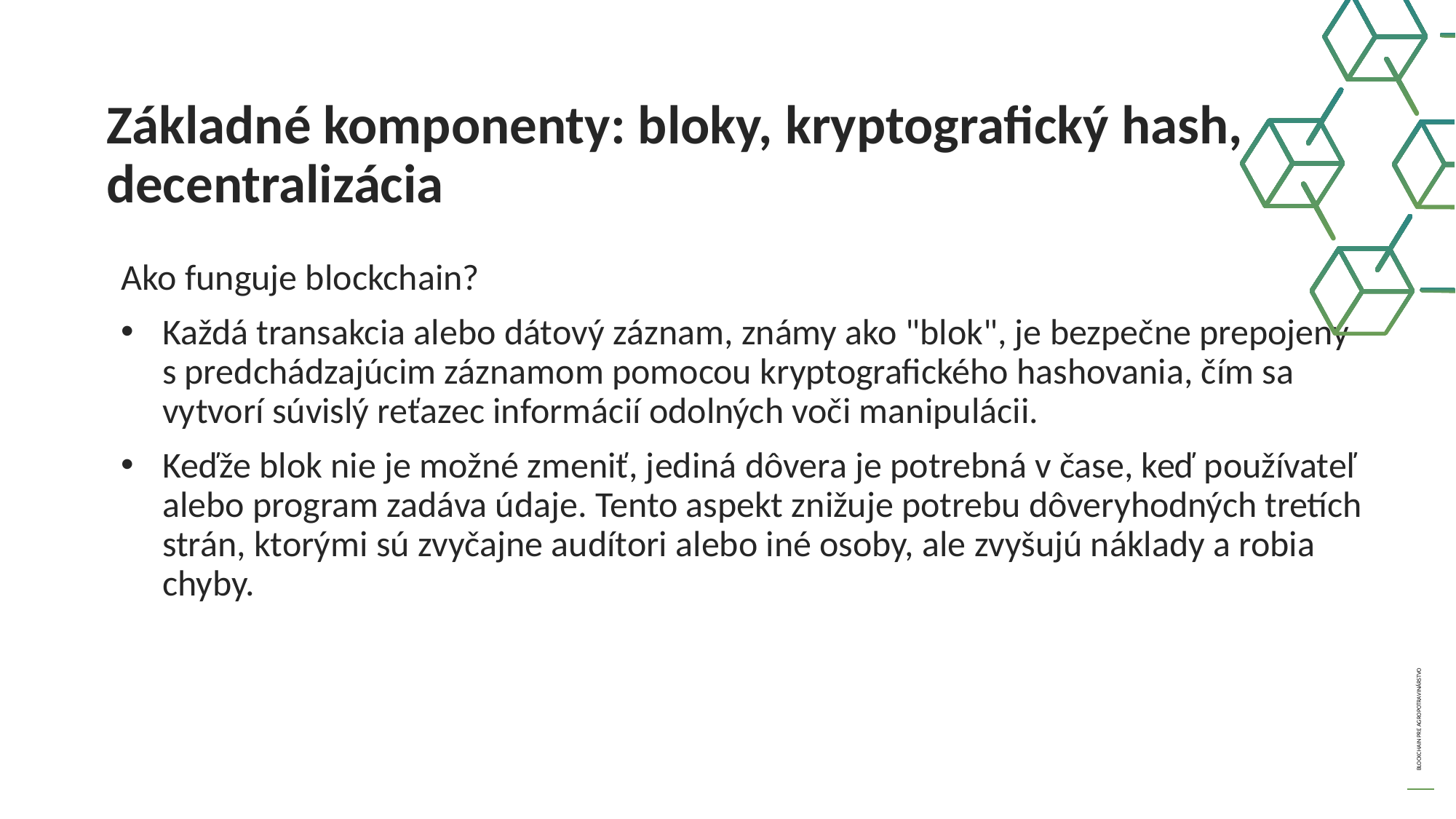

Základné komponenty: bloky, kryptografický hash, decentralizácia
Ako funguje blockchain?
Každá transakcia alebo dátový záznam, známy ako "blok", je bezpečne prepojený s predchádzajúcim záznamom pomocou kryptografického hashovania, čím sa vytvorí súvislý reťazec informácií odolných voči manipulácii.
Keďže blok nie je možné zmeniť, jediná dôvera je potrebná v čase, keď používateľ alebo program zadáva údaje. Tento aspekt znižuje potrebu dôveryhodných tretích strán, ktorými sú zvyčajne audítori alebo iné osoby, ale zvyšujú náklady a robia chyby.